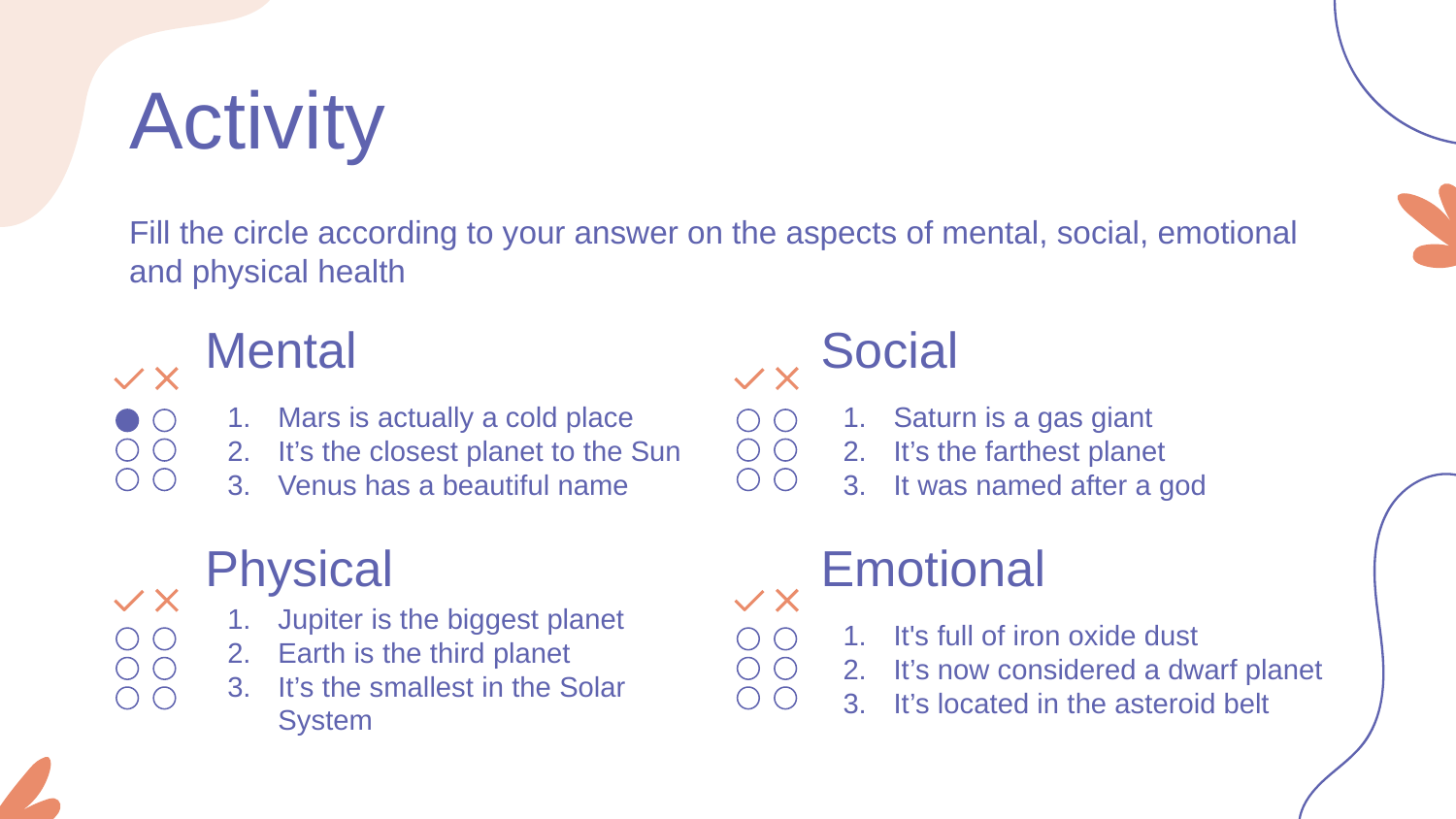

# Activity
Fill the circle according to your answer on the aspects of mental, social, emotional and physical health
Mental
Social

Mars is actually a cold place
It’s the closest planet to the Sun
Venus has a beautiful name
Saturn is a gas giant
It’s the farthest planet
It was named after a god

Physical
Emotional

Jupiter is the biggest planet
Earth is the third planet
It’s the smallest in the Solar System
It's full of iron oxide dust
It’s now considered a dwarf planet
It’s located in the asteroid belt